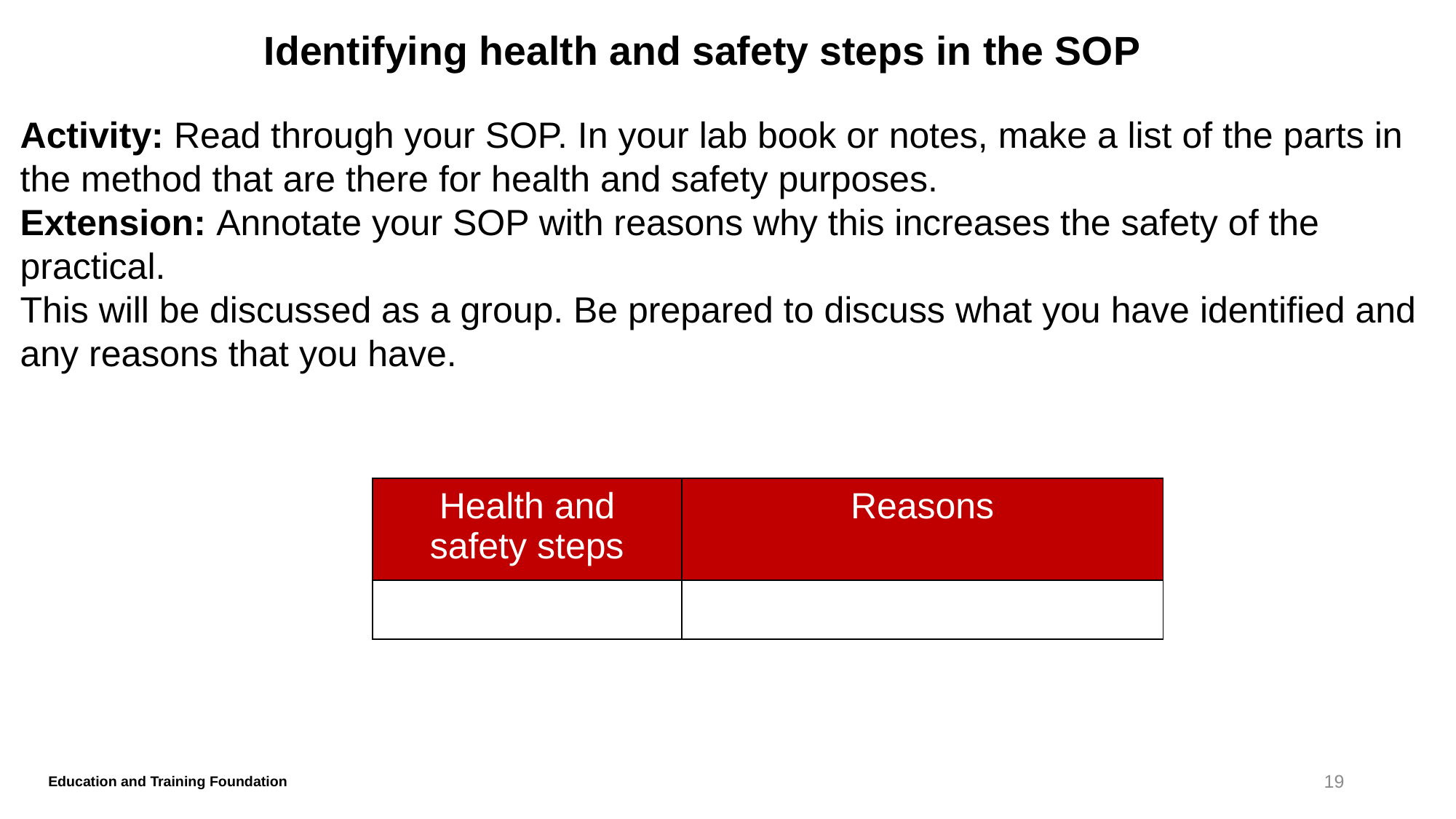

# Identifying health and safety steps in the SOP
Activity: Read through your SOP. In your lab book or notes, make a list of the parts in the method that are there for health and safety purposes.
Extension: Annotate your SOP with reasons why this increases the safety of the practical.
This will be discussed as a group. Be prepared to discuss what you have identified and any reasons that you have.

| Health and safety steps | Reasons |
| --- | --- |
|  |  |
19
Education and Training Foundation